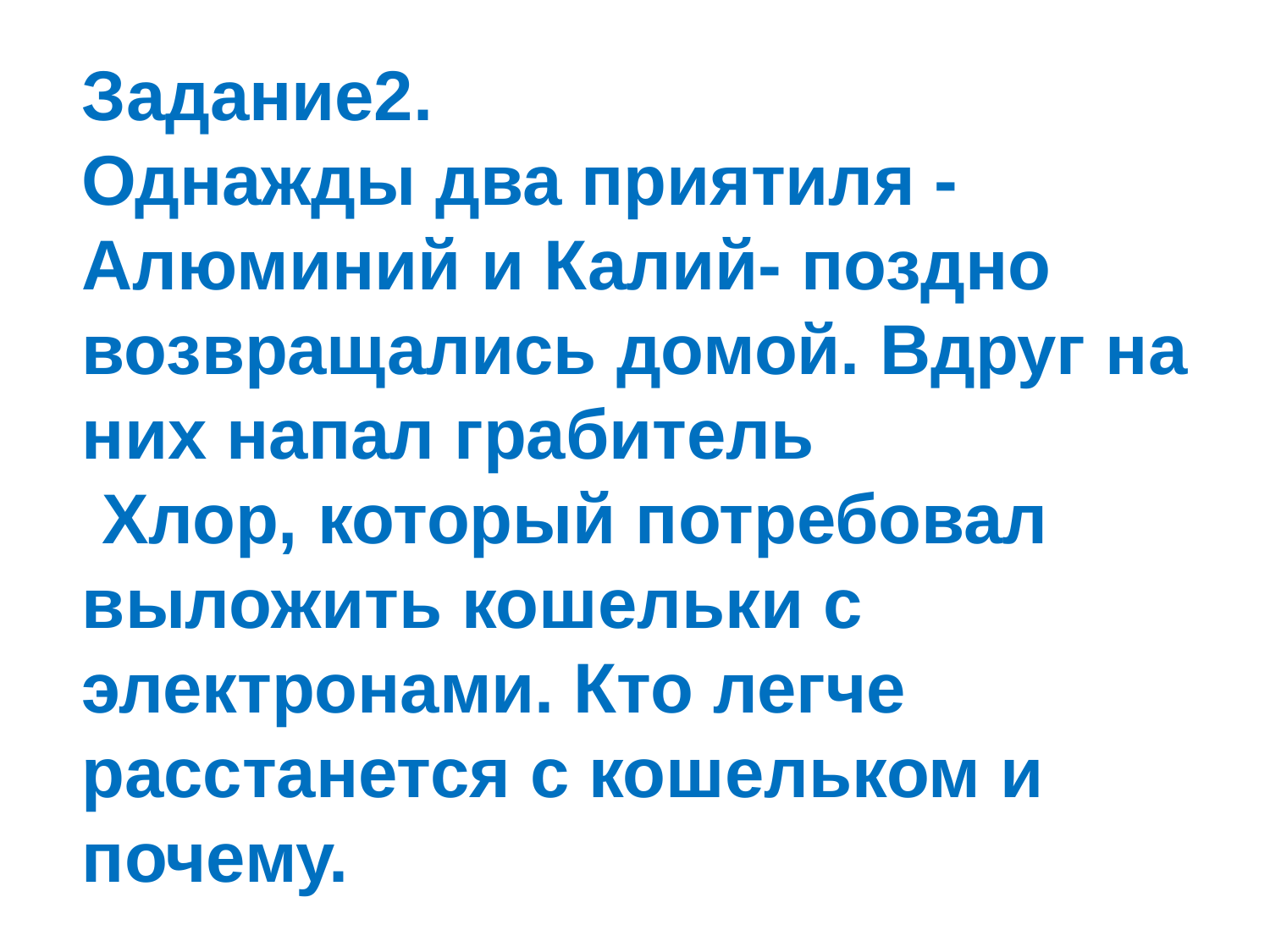

Задание2.
Однажды два приятиля - Алюминий и Калий- поздно возвращались домой. Вдруг на них напал грабитель
 Хлор, который потребовал выложить кошельки с электронами. Кто легче расстанется с кошельком и почему.